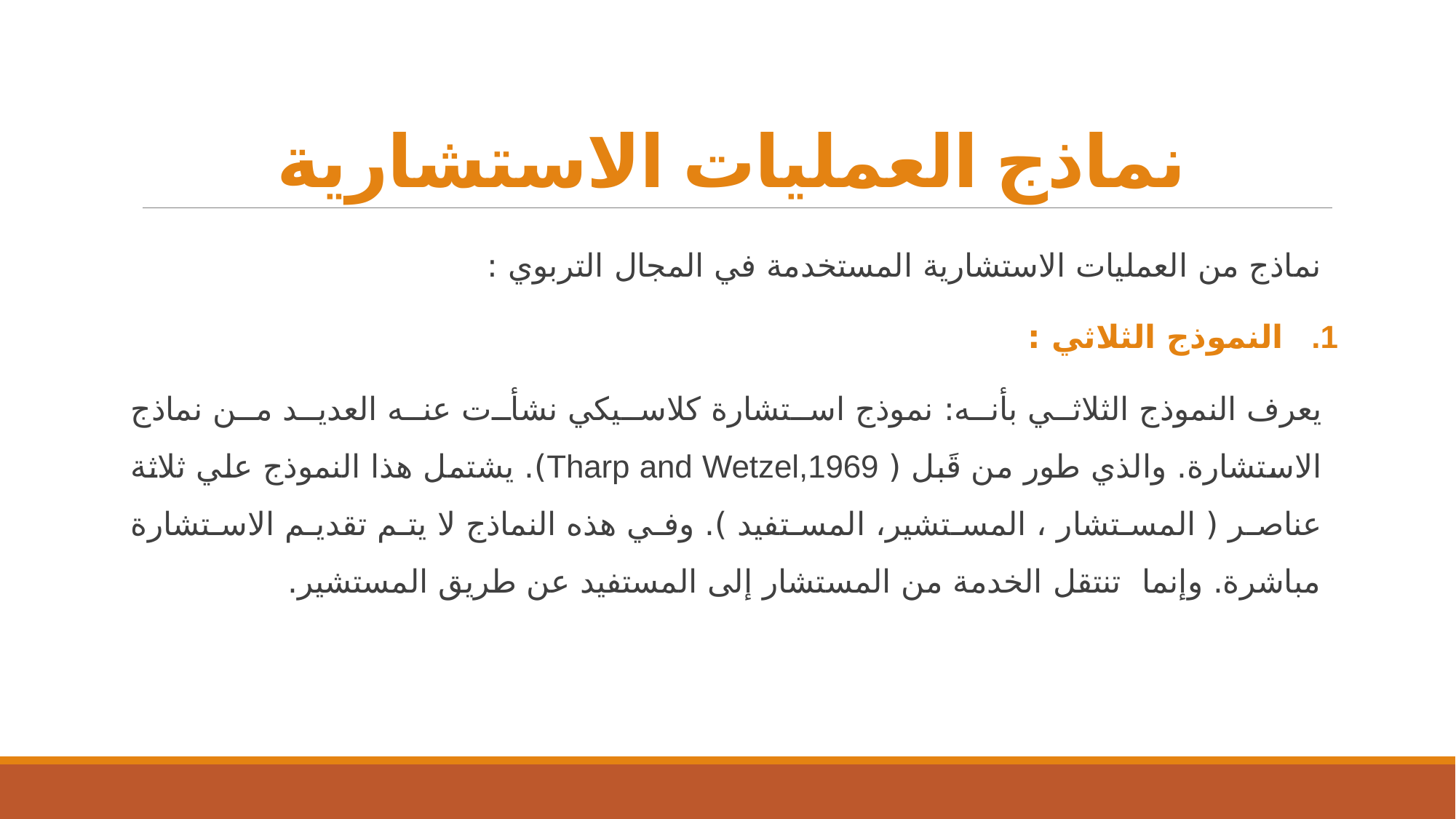

# نماذج العمليات الاستشارية
نماذج من العمليات الاستشارية المستخدمة في المجال التربوي :
النموذج الثلاثي :
يعرف النموذج الثلاثي بأنه: نموذج استشارة كلاسيكي نشأت عنه العديد من نماذج الاستشارة. والذي طور من قَبل ( Tharp and Wetzel,1969). يشتمل هذا النموذج علي ثلاثة عناصر ( المستشار ، المستشير، المستفيد ). وفي هذه النماذج لا يتم تقديم الاستشارة مباشرة. وإنما  تنتقل الخدمة من المستشار إلى المستفيد عن طريق المستشير.